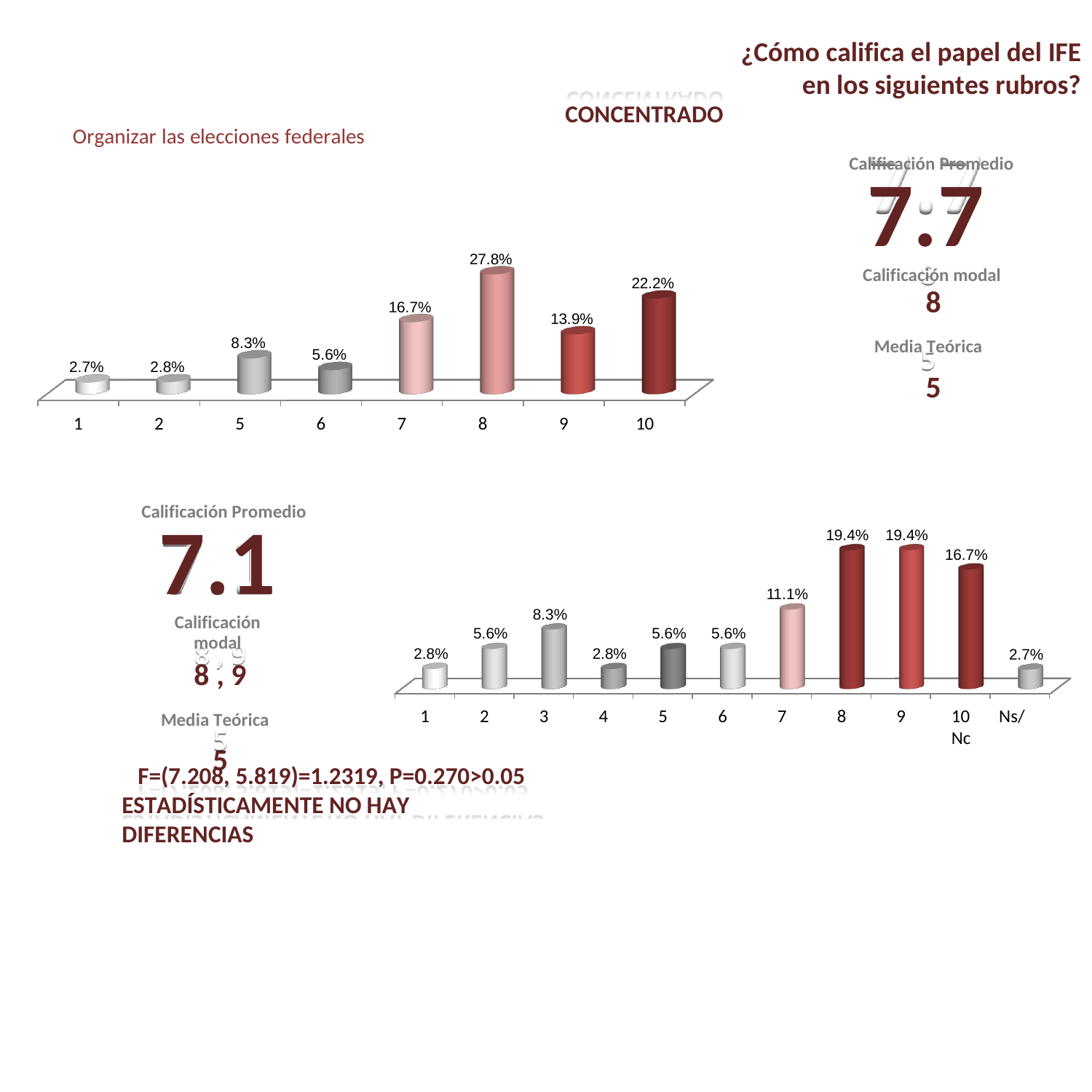

¿Cómo califica el papel del IFE
en los siguientes rubros?
CONCENTRADO
Organizar las elecciones federales
Calificación Promedio
7.7
Calificación modal

27.8%
22.2%
8

Media Teórica

5
16.7%
13.9%

8.3%
5.6%
2.8%
2.7%

1
2
5
6
7
8
9
10

Calificación Promedio
7.1
Calificación modal
8 , 9

Media Teórica

5
19.4%
19.4%

16.7%
11.1%
8.3%
5.6%
5.6%
5.6%

2.8%
2.8%
2.7%

1
2
3
4
5
6
7
8
9
10	Ns/Nc

F=(7.208, 5.819)=1.2319, P=0.270>0.05 ESTADÍSTICAMENTE NO HAY DIFERENCIAS